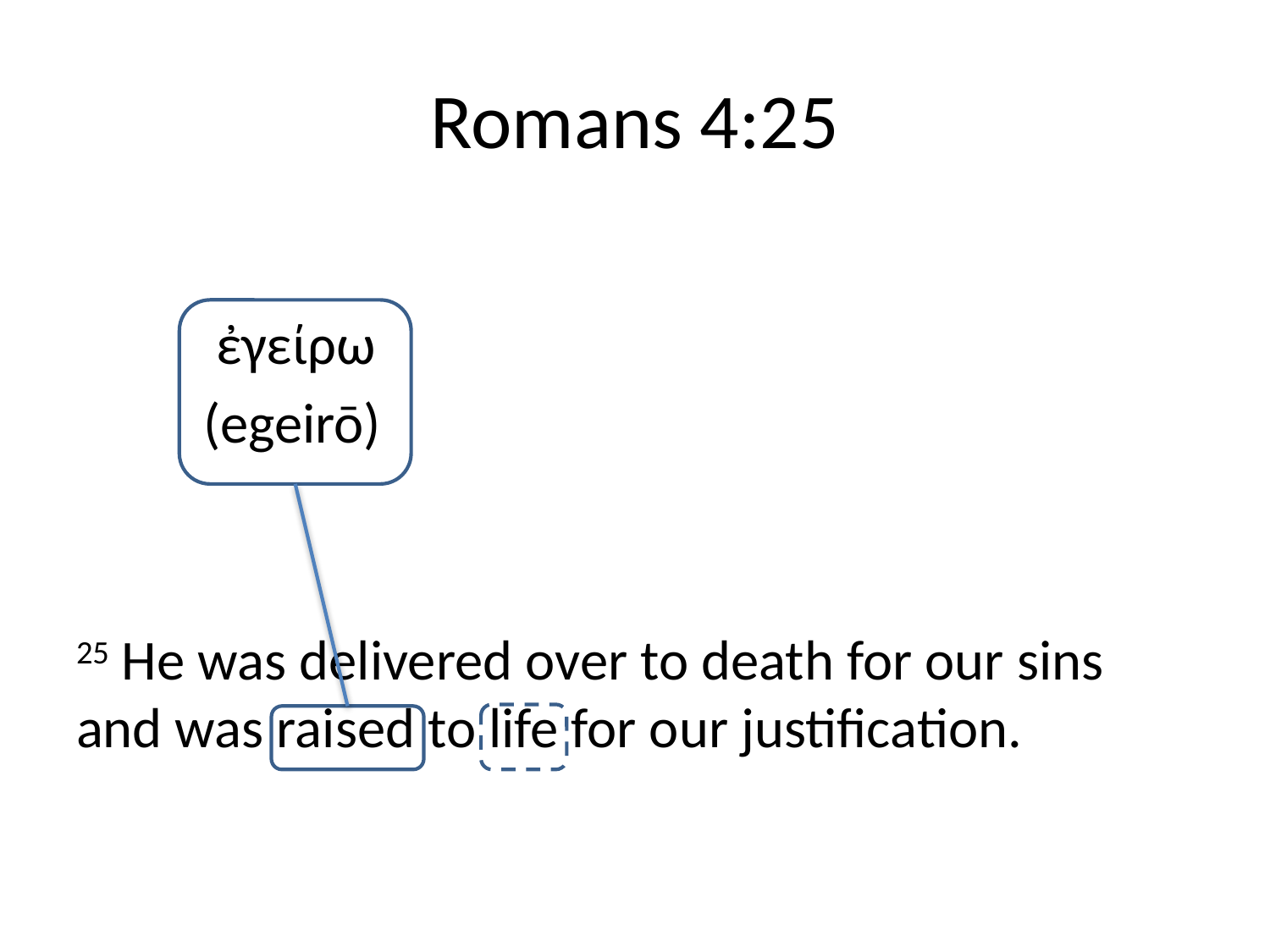

# Romans 4:25

	 ἐγείρω
	(egeirō)

25 He was delivered over to death for our sins and was raised to life for our justification.